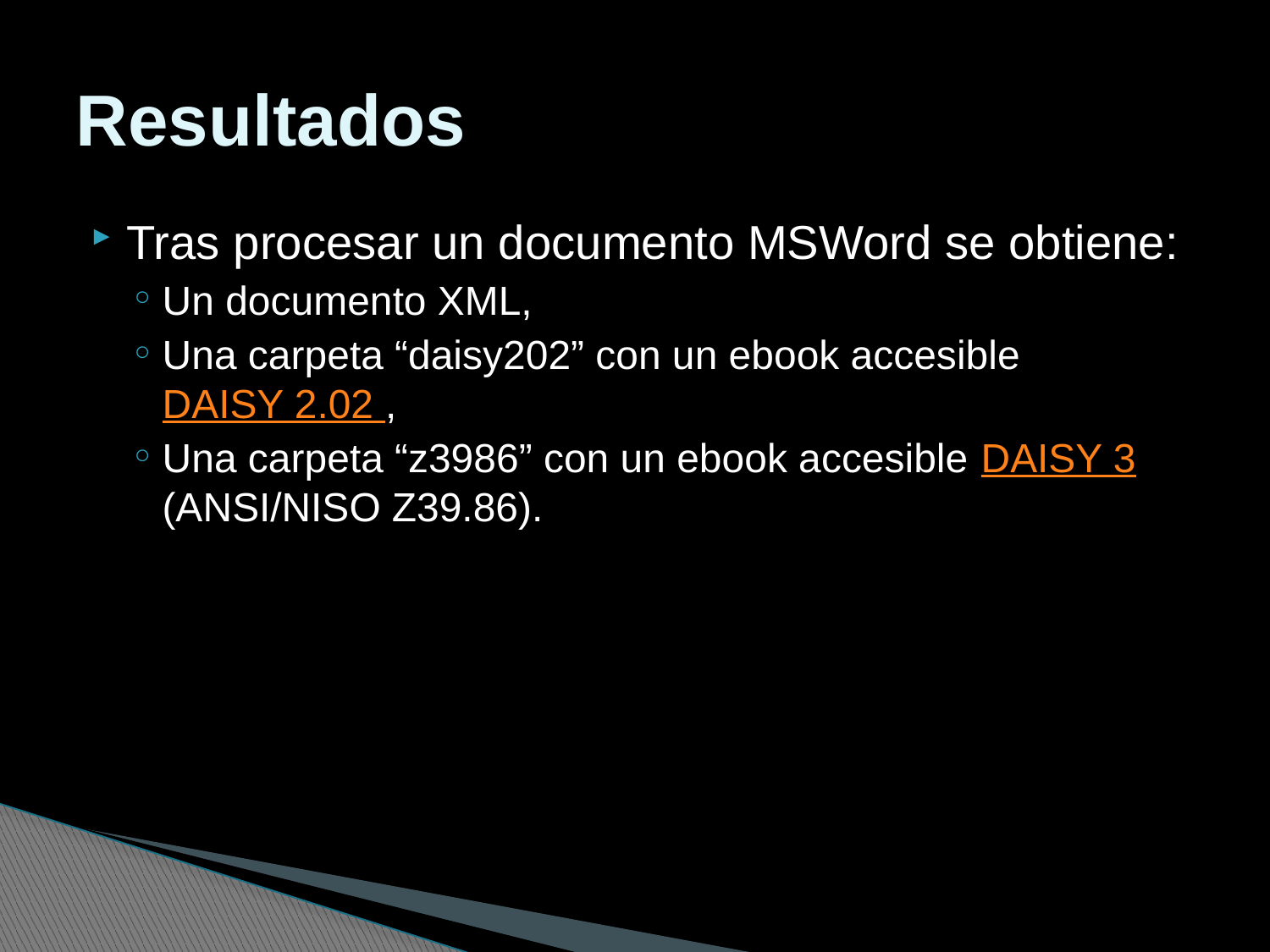

# Resultados
Tras procesar un documento MSWord se obtiene:
Un documento XML,
Una carpeta “daisy202” con un ebook accesible DAISY 2.02 ,
Una carpeta “z3986” con un ebook accesible DAISY 3 (ANSI/NISO Z39.86).